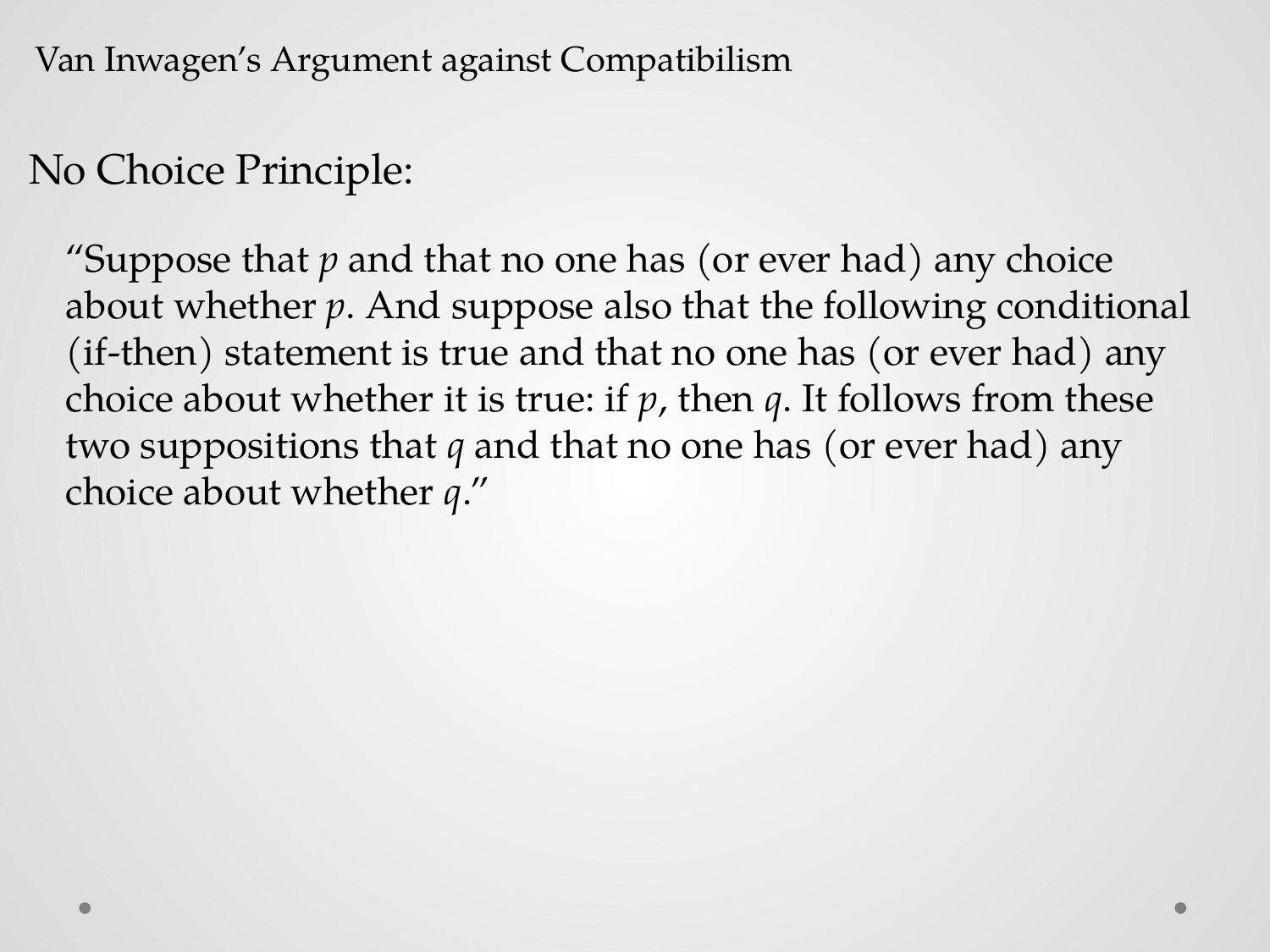

Van Inwagen’s Argument against Compatibilism
No Choice Principle:
“Suppose that p and that no one has (or ever had) any choice about whether p. And suppose also that the following conditional (if-then) statement is true and that no one has (or ever had) any choice about whether it is true: if p, then q. It follows from these two suppositions that q and that no one has (or ever had) any choice about whether q.”